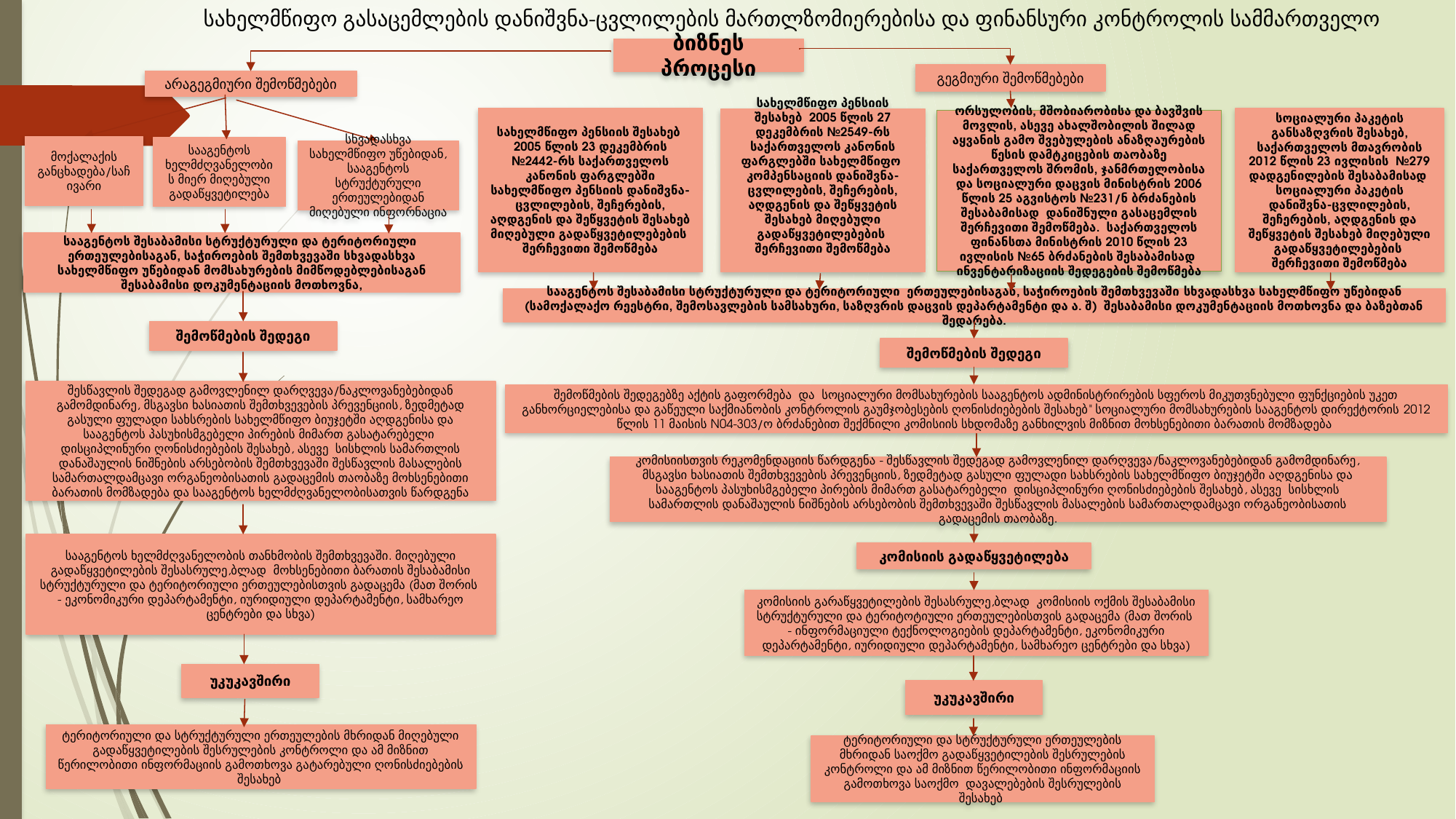

# სახელმწიფო გასაცემლების დანიშვნა-ცვლილების მართლზომიერებისა და ფინანსური კონტროლის სამმართველო
ბიზნეს პროცესი
გეგმიური შემოწმებები
არაგეგმიური შემოწმებები
სახელმწიფო პენსიის შესახებ  2005 წლის 23 დეკემბრის №2442-რს საქართველოს კანონის ფარგლებში სახელმწიფო პენსიის დანიშვნა-ცვლილების, შეჩერების, აღდგენის და შეწყვეტის შესახებ მიღებული გადაწყვეტილებების  შერჩევითი შემოწმება
სოციალური პაკეტის განსაზღვრის შესახებ, საქართველოს მთავრობის 2012 წლის 23 ივლისის  №279 დადგენილების შესაბამისად  სოციალური პაკეტის დანიშვნა-ცვლილების, შეჩერების, აღდგენის და შეწყვეტის შესახებ მიღებული გადაწყვეტილებების  შერჩევითი შემოწმება
სახელმწიფო პენსიის შესახებ  2005 წლის 27 დეკემბრის №2549-რს საქართველოს კანონის ფარგლებში სახელმწიფო  კომპენსაციის დანიშვნა-ცვლილების, შეჩერების, აღდგენის და შეწყვეტის შესახებ მიღებული გადაწყვეტილებების  შერჩევითი შემოწმება

ორსულობის, მშობიარობისა და ბავშვის მოვლის, ასევე ახალშობილის შილად აყვანის გამო შვებულების ანაზღაურების წესის დამტკიცების თაობაზე საქართველოს შრომის, ჯანმრთელობისა და სოციალური დაცვის მინისტრის 2006 წლის 25 აგვისტოს №231/ნ ბრძანების შესაბამისად  დანიშნული გასაცემლის შერჩევითი შემოწმება.  საქართველოს ფინანსთა მინისტრის 2010 წლის 23 ივლისის №65 ბრძანების შესაბამისად  ინვენტარიზაციის შედეგების შემოწმება
მოქალაქის განცხადება/საჩივარი
სააგენტოს ხელმძღვანელობის მიერ მიღებული გადაწყვეტილება
სხვადასხვა სახელმწიფო უწებიდან, სააგენტოს სტრუქტურული ერთეულებიდან მიღებული ინფორნაცია
სააგენტოს შესაბამისი სტრუქტურული და ტერიტორიული  ერთეულებისაგან, საჭიროების შემთხვევაში სხვადასხვა სახელმწიფო უწებიდან მომსახურების მიმწოდებლებისაგან შესაბამისი დოკუმენტაციის მოთხოვნა,
სააგენტოს შესაბამისი სტრუქტურული და ტერიტორიული  ერთეულებისაგან, საჭიროების შემთხვევაში სხვადასხვა სახელმწიფო უწებიდან (სამოქალაქო რეესტრი, შემოსავლების სამსახური, საზღვრის დაცვის დეპარტამენტი და ა. შ)  შესაბამისი დოკუმენტაციის მოთხოვნა და ბაზებთან შედარება.
შემოწმების შედეგი
შემოწმების შედეგი

შესწავლის შედეგად გამოვლენილ დარღვევა/ნაკლოვანებებიდან გამომდინარე, მსგავსი ხასიათის შემთხვევების პრევენციის, ზედმეტად გასული ფულადი სახსრების სახელმწიფო ბიუჯეტში აღდგენისა და სააგენტოს პასუხისმგებელი პირების მიმართ გასატარებელი  დისციპლინური ღონისძიებების შესახებ, ასევე  სისხლის სამართლის დანაშაულის ნიშნების არსებობის შემთხვევაში შესწავლის მასალების სამართალდამცავი ორგანეობისათის გადაცემის თაობაზე მოხსენებითი ბარათის მომზადება და სააგენტოს ხელმძღვანელობისათვის წარდგენა

შემოწმების შედეგებზე აქტის გაფორმება  და  სოციალური მომსახურების სააგენტოს ადმინისტრირების სფეროს მიკუთვნებული ფუნქციების უკეთ განხორციელებისა და გაწეული საქმიანობის კონტროლის გაუმჯობესების ღონისძიებების შესახებ" სოციალური მომსახურების სააგენტოს დირექტორის 2012 წლის 11 მაისის N04-303/ო ბრძანებით შექმნილი კომისიის სხდომაზე განხილვის მიზნით მოხსენებითი ბარათის მომზადება

კომისიისთვის რეკომენდაციის წარდგენა - შესწავლის შედეგად გამოვლენილ დარღვევა/ნაკლოვანებებიდან გამომდინარე, მსგავსი ხასიათის შემთხვევების პრევენციის, ზედმეტად გასული ფულადი სახსრების სახელმწიფო ბიუჯეტში აღდგენისა და სააგენტოს პასუხისმგებელი პირების მიმართ გასატარებელი  დისციპლინური ღონისძიებების შესახებ, ასევე  სისხლის სამართლის დანაშაულის ნიშნების არსებობის შემთხვევაში შესწავლის მასალების სამართალდამცავი ორგანეობისათის გადაცემის თაობაზე.

სააგენტოს ხელმძღვანელობის თანხმობის შემთხვევაში. მიღებული გადაწყვეტილების შესასრულე,ბლად  მოხსენებითი ბარათის შესაბამისი სტრუქტურული და ტერიტორიული ერთეულებისთვის გადაცემა (მათ შორის  - ეკონომიკური დეპარტამენტი, იურიდიული დეპარტამენტი, სამხარეო ცენტრები და სხვა)

კომისიის გადაწყვეტილება

კომისიის გარაწყვეტილების შესასრულე,ბლად  კომისიის ოქმის შესაბამისი სტრუქტურული და ტერიტოტიული ერთეულებისთვის გადაცემა (მათ შორის  - ინფორმაციული ტექნოლოგიების დეპარტამენტი, ეკონომიკური დეპარტამენტი, იურიდიული დეპარტამენტი, სამხარეო ცენტრები და სხვა)

უკუკავშირი
უკუკავშირი
ტერიტორიული და სტრუქტურული ერთეულების მხრიდან მიღებული გადაწყვეტილების შესრულების კონტროლი და ამ მიზნით წერილობითი ინფორმაციის გამოთხოვა გატარებული ღონისძიებების შესახებ
ტერიტორიული და სტრუქტურული ერთეულების მხრიდან საოქმო გადაწყვეტილების შესრულების კონტროლი და ამ მიზნით წერილობითი ინფორმაციის გამოთხოვა საოქმო  დავალებების შესრულების შესახებ